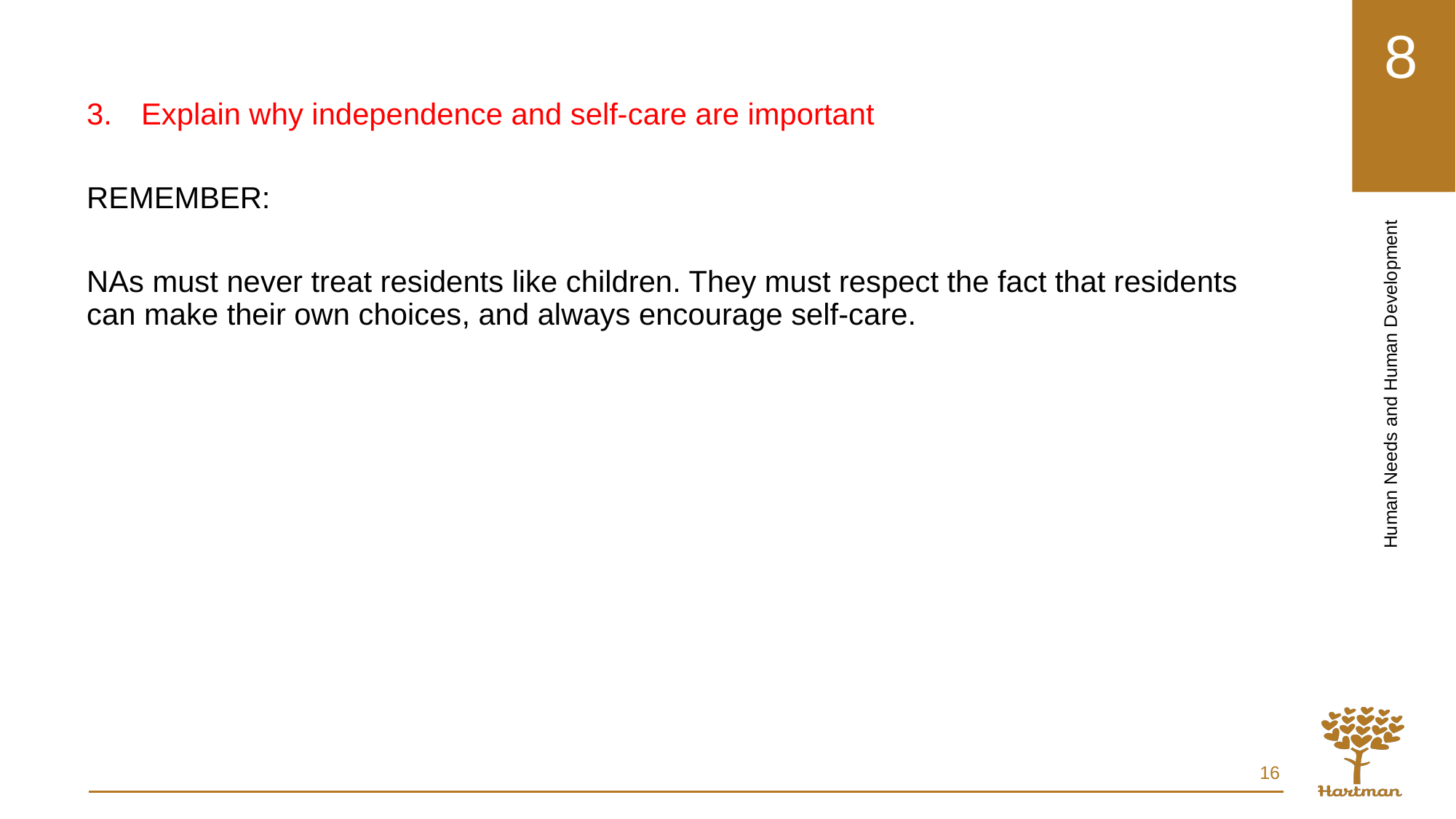

Explain why independence and self-care are important

REMEMBER:

NAs must never treat residents like children. They must respect the fact that residents can make their own choices, and always encourage self-care.

16